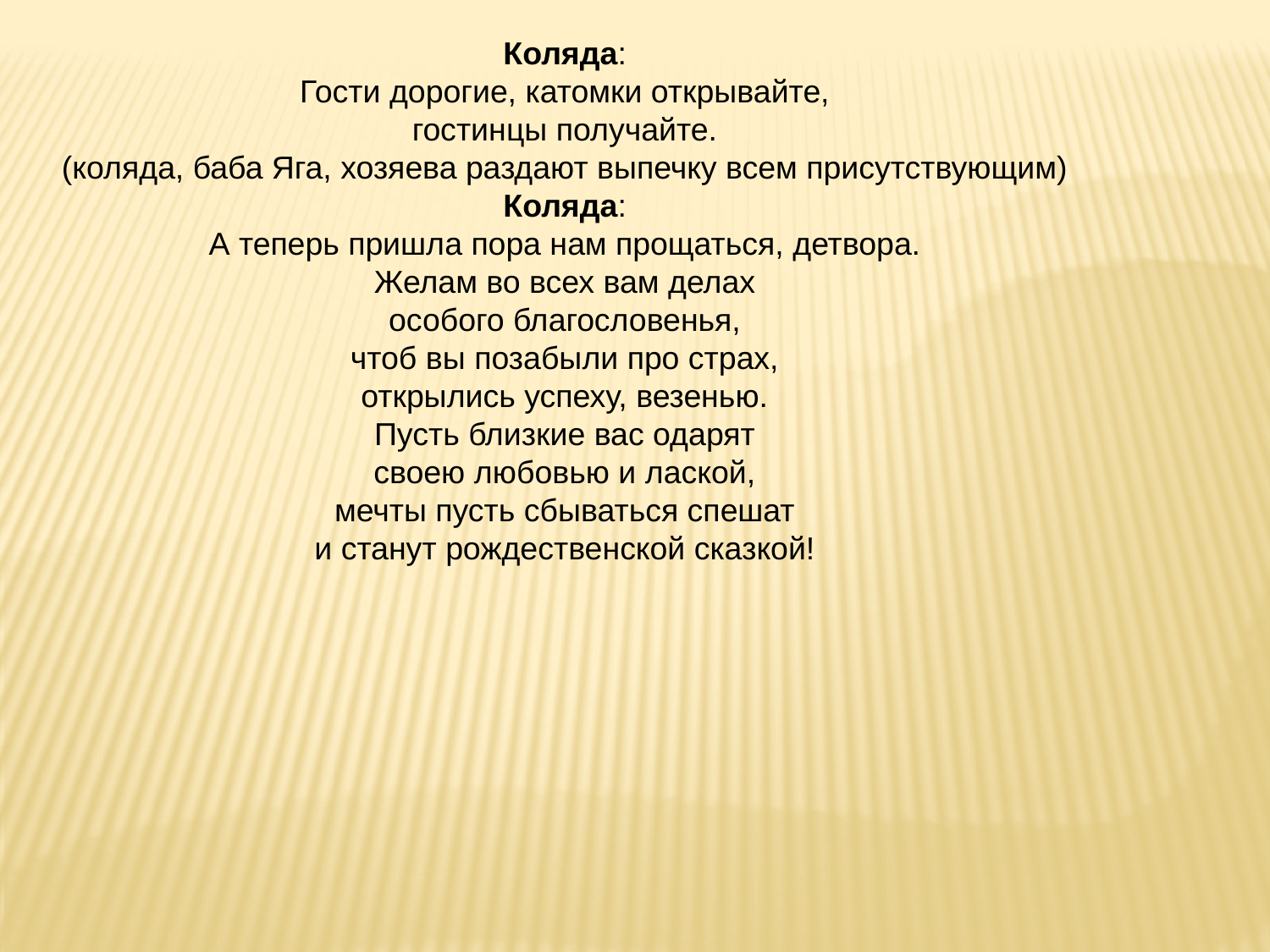

Коляда:
Гости дорогие, катомки открывайте,
гостинцы получайте.
(коляда, баба Яга, хозяева раздают выпечку всем присутствующим)
Коляда:
А теперь пришла пора нам прощаться, детвора.
Желам во всех вам делах
особого благословенья,
чтоб вы позабыли про страх,
открылись успеху, везенью.
Пусть близкие вас одарят
своею любовью и лаской,
мечты пусть сбываться спешат
и станут рождественской сказкой!